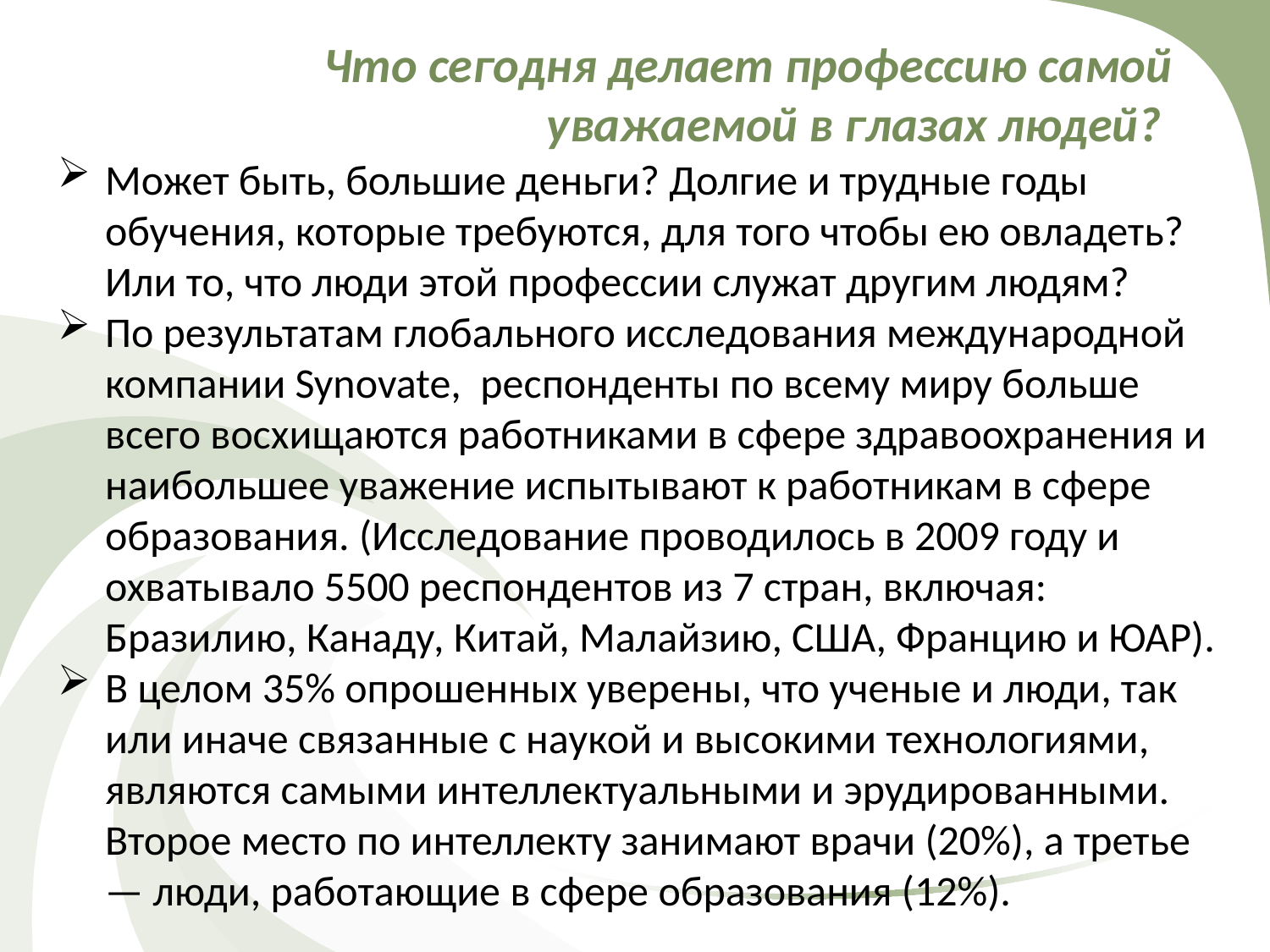

# Что сегодня делает профессию самой уважаемой в глазах людей?
Может быть, большие деньги? Долгие и трудные годы обучения, которые требуются, для того чтобы ею овладеть? Или то, что люди этой профессии служат другим людям?
По результатам глобального исследования международной компании Synovate,  респонденты по всему миру больше всего восхищаются работниками в сфере здравоохранения и  наибольшее уважение испытывают к работникам в сфере образования. (Исследование проводилось в 2009 году и охватывало 5500 респондентов из 7 стран, включая: Бразилию, Канаду, Китай, Малайзию, США, Францию и ЮАР).
В целом 35% опрошенных уверены, что ученые и люди, так или иначе связанные с наукой и высокими технологиями, являются самыми интеллектуальными и эрудированными. Второе место по интеллекту занимают врачи (20%), а третье — люди, работающие в сфере образования (12%).